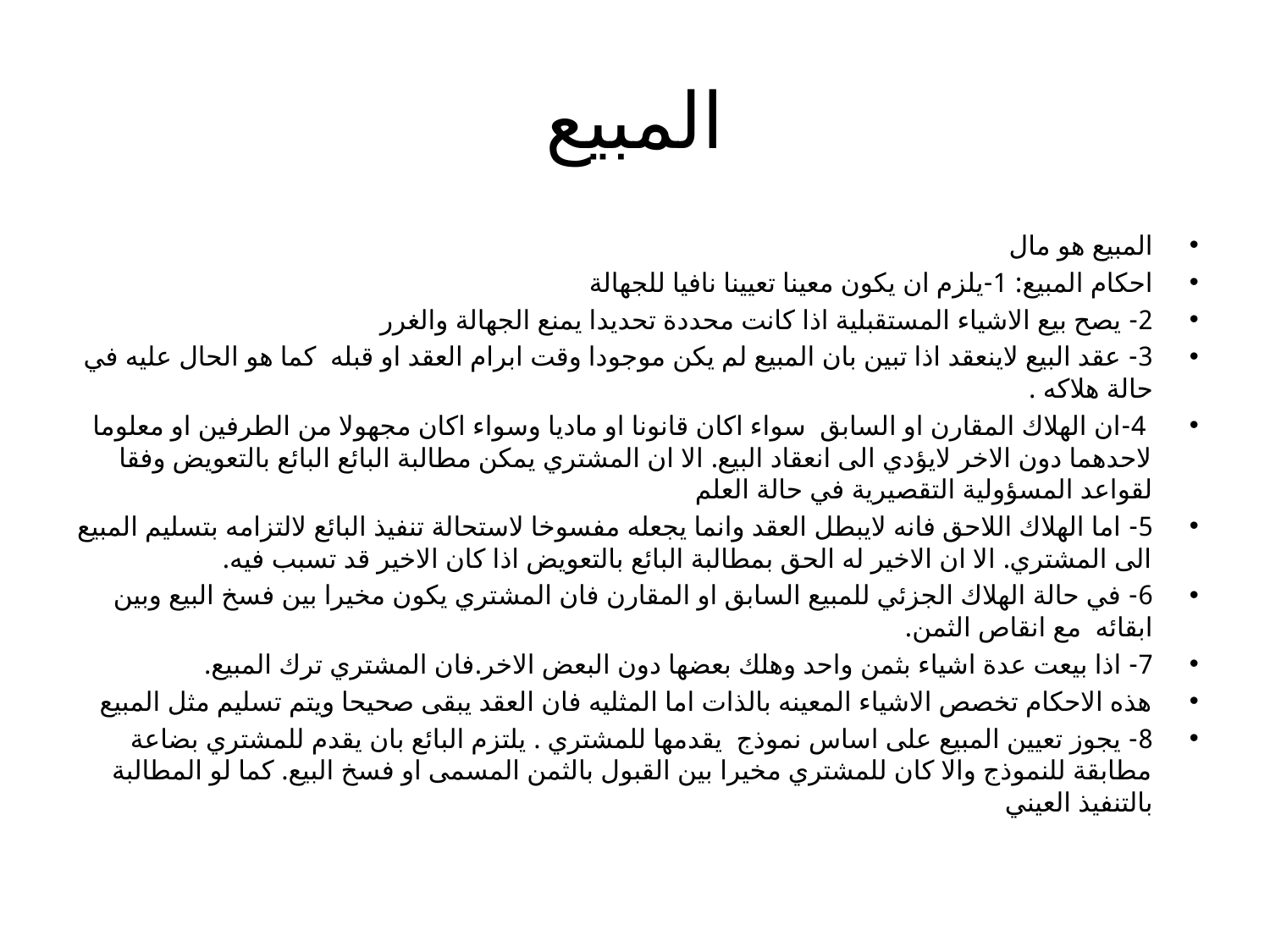

# المبيع
المبيع هو مال
احكام المبيع: 1-يلزم ان يكون معينا تعيينا نافيا للجهالة
2- يصح بيع الاشياء المستقبلية اذا كانت محددة تحديدا يمنع الجهالة والغرر
3- عقد البيع لاينعقد اذا تبين بان المبيع لم يكن موجودا وقت ابرام العقد او قبله  كما هو الحال عليه في حالة هلاكه .
 4-ان الهلاك المقارن او السابق  سواء اكان قانونا او ماديا وسواء اكان مجهولا من الطرفين او معلوما لاحدهما دون الاخر لايؤدي الى انعقاد البيع. الا ان المشتري يمكن مطالبة البائع البائع بالتعويض وفقا لقواعد المسؤولية التقصيرية في حالة العلم
5- اما الهلاك اللاحق فانه لايبطل العقد وانما يجعله مفسوخا لاستحالة تنفيذ البائع لالتزامه بتسليم المبيع الى المشتري. الا ان الاخير له الحق بمطالبة البائع بالتعويض اذا كان الاخير قد تسبب فيه.
6- في حالة الهلاك الجزئي للمبيع السابق او المقارن فان المشتري يكون مخيرا بين فسخ البيع وبين ابقائه  مع انقاص الثمن.
7- اذا بيعت عدة اشياء بثمن واحد وهلك بعضها دون البعض الاخر.فان المشتري ترك المبيع.
هذه الاحكام تخصص الاشياء المعينه بالذات اما المثليه فان العقد يبقى صحيحا ويتم تسليم مثل المبيع
8- يجوز تعيين المبيع على اساس نموذج  يقدمها للمشتري . يلتزم البائع بان يقدم للمشتري بضاعة مطابقة للنموذج والا كان للمشتري مخيرا بين القبول بالثمن المسمى او فسخ البيع. كما لو المطالبة بالتنفيذ العيني